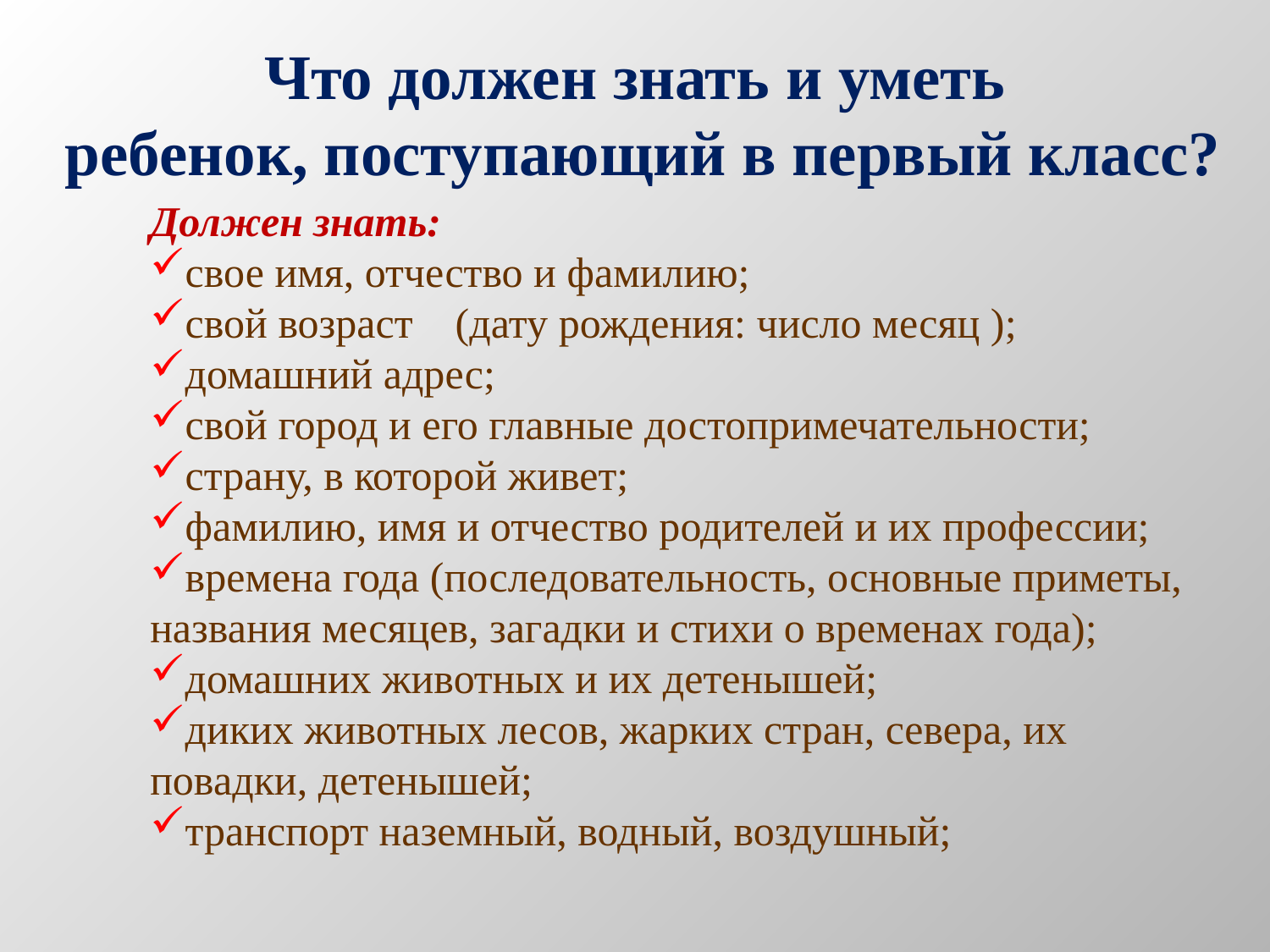

Что должен знать и уметь
 ребенок, поступающий в первый класс?
Должен знать:
свое имя, отчество и фамилию;
свой возраст    (дату рождения: число месяц );
домашний адрес;
свой город и его главные достопримечательности;
страну, в которой живет;
фамилию, имя и отчество родителей и их профессии;
времена года (последовательность, основные приметы, названия месяцев, загадки и стихи о временах года);
домашних животных и их детенышей;
диких животных лесов, жарких стран, севера, их повадки, детенышей;
транспорт наземный, водный, воздушный;